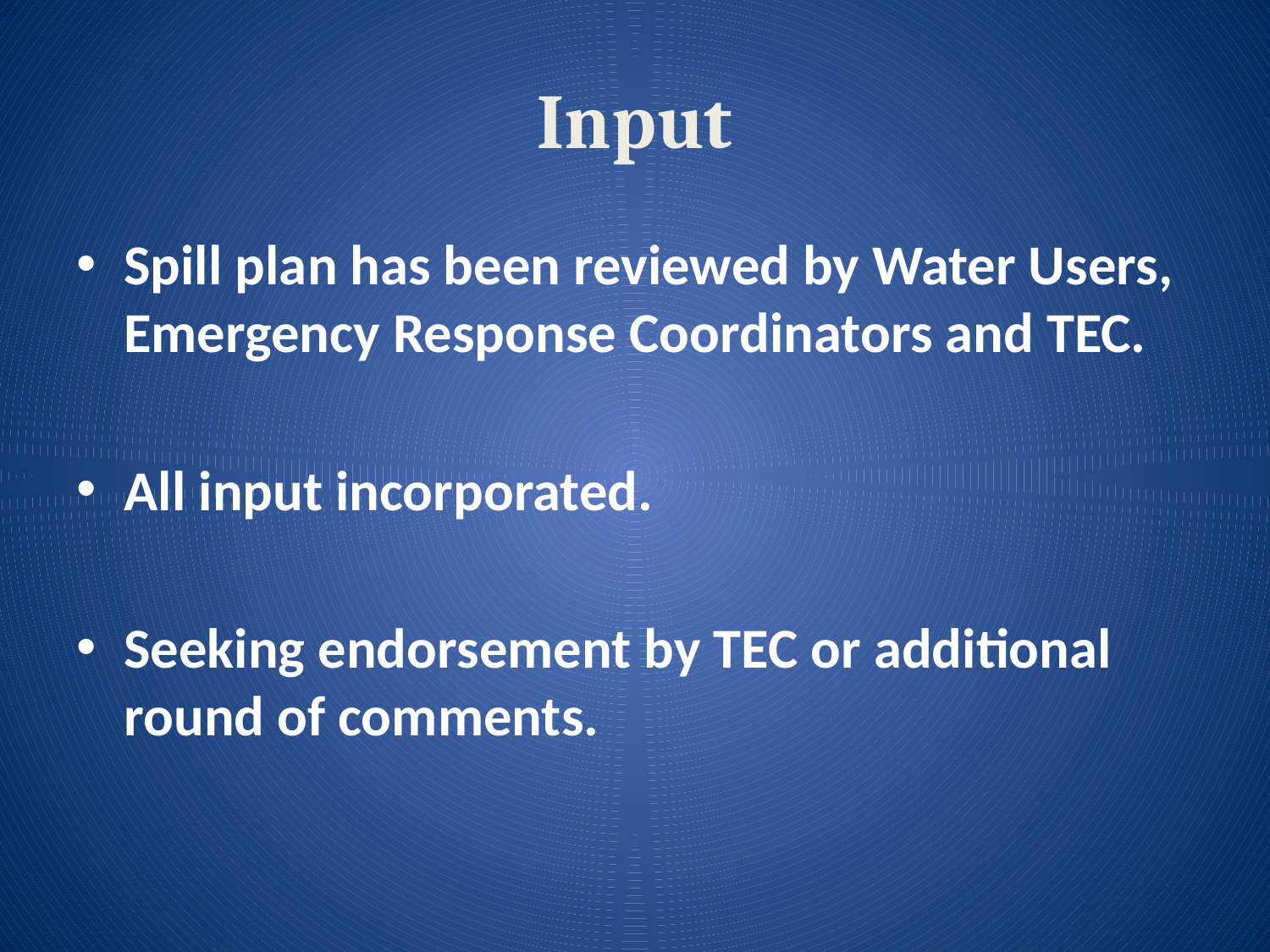

# Input
Spill plan has been reviewed by Water Users, Emergency Response Coordinators and TEC.

All input incorporated.

Seeking endorsement by TEC or additional round of comments.